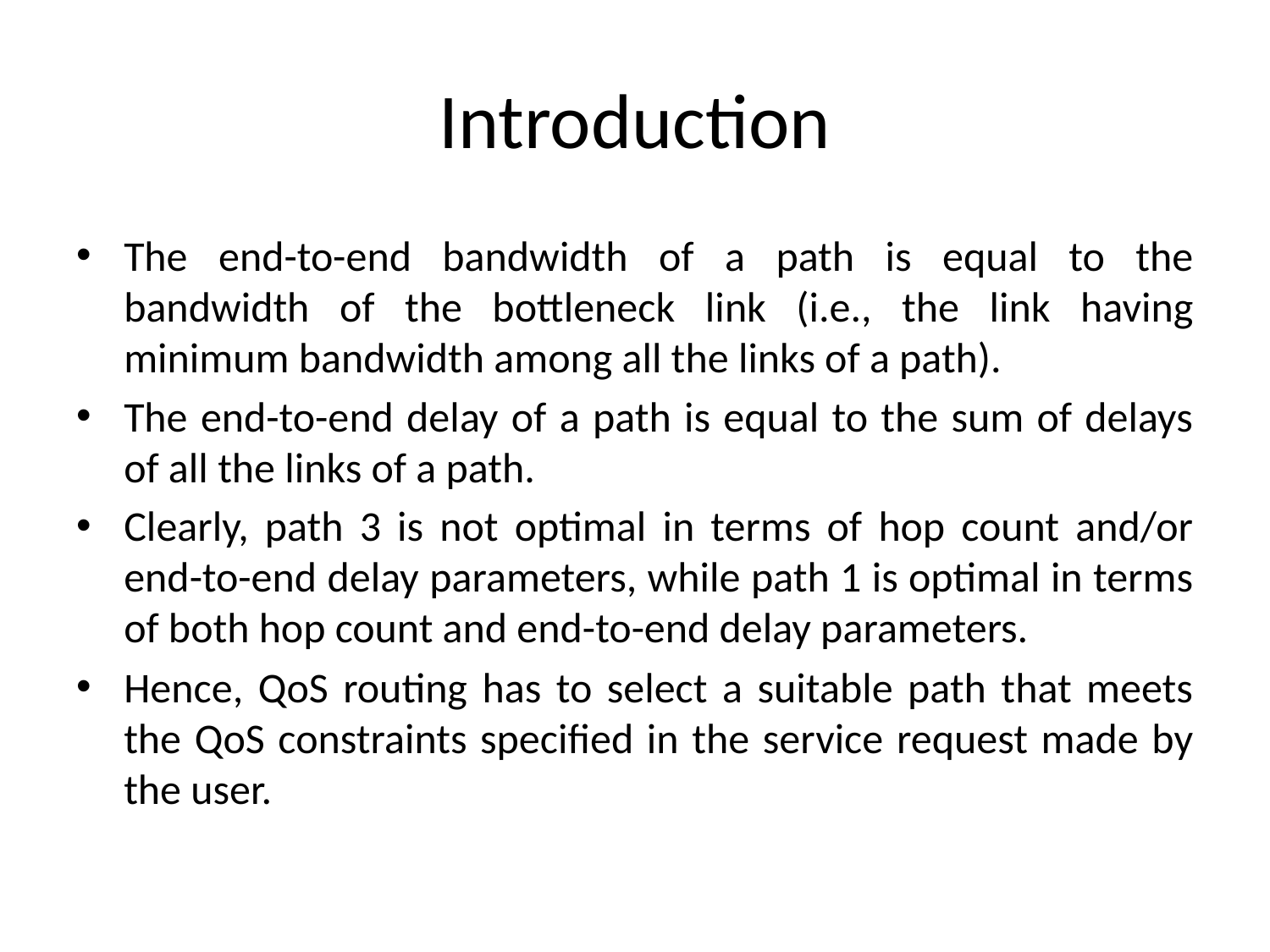

# Introduction
The end-to-end bandwidth of a path is equal to the bandwidth of the bottleneck link (i.e., the link having minimum bandwidth among all the links of a path).
The end-to-end delay of a path is equal to the sum of delays of all the links of a path.
Clearly, path 3 is not optimal in terms of hop count and/or end-to-end delay parameters, while path 1 is optimal in terms of both hop count and end-to-end delay parameters.
Hence, QoS routing has to select a suitable path that meets the QoS constraints specified in the service request made by the user.